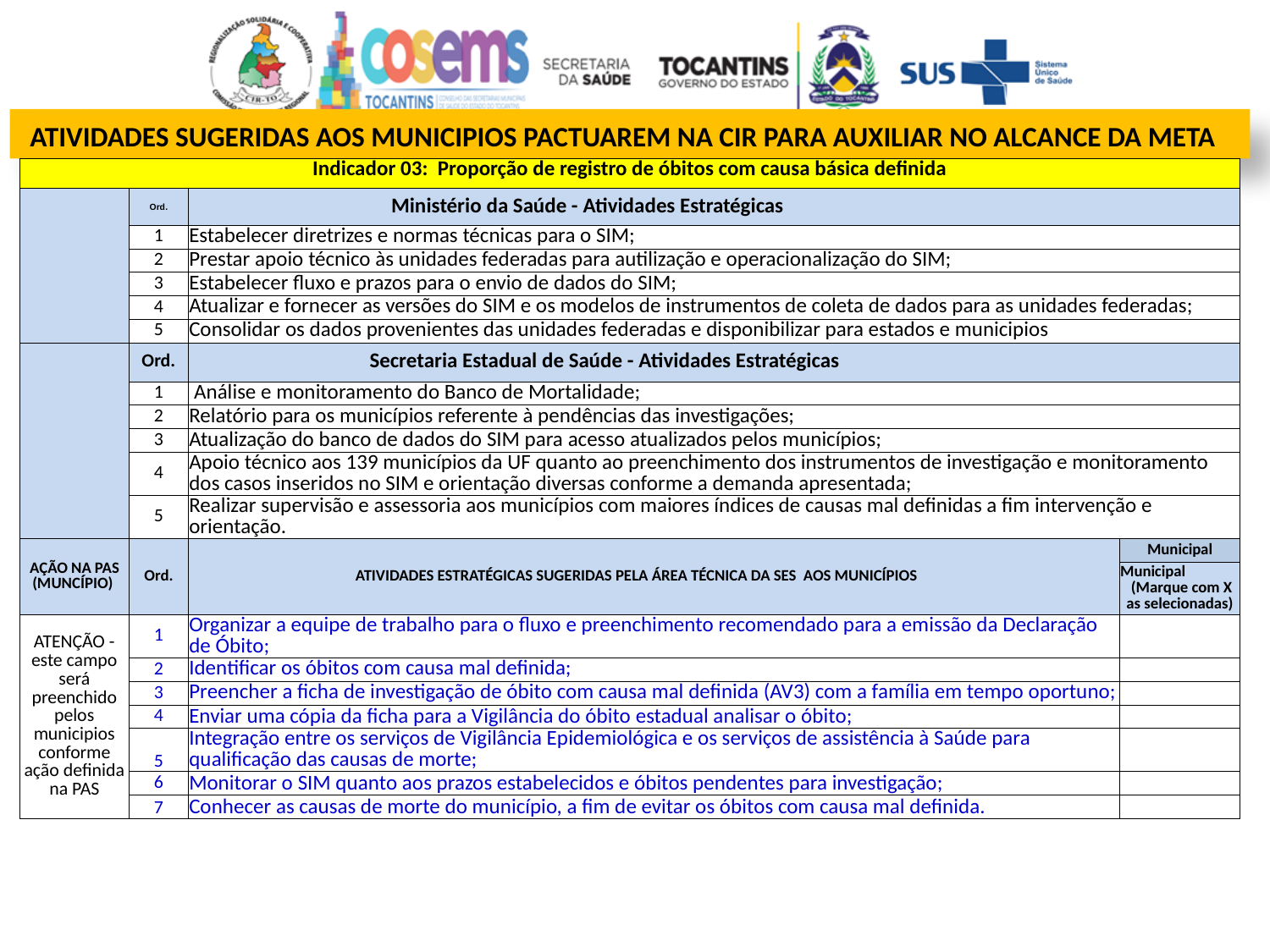

ATIVIDADES SUGERIDAS AOS MUNICIPIOS PACTUAREM NA CIR PARA AUXILIAR NO ALCANCE DA META
| Indicador 03: Proporção de registro de óbitos com causa básica definida |  |  |  |
| --- | --- | --- | --- |
|  | Ord. | Ministério da Saúde - Atividades Estratégicas |  |
|  | 1 | Estabelecer diretrizes e normas técnicas para o SIM; |  |
|  | 2 | Prestar apoio técnico às unidades federadas para autilização e operacionalização do SIM; |  |
|  | 3 | Estabelecer fluxo e prazos para o envio de dados do SIM; |  |
|  | 4 | Atualizar e fornecer as versões do SIM e os modelos de instrumentos de coleta de dados para as unidades federadas; |  |
|  | 5 | Consolidar os dados provenientes das unidades federadas e disponibilizar para estados e municipios |  |
|  | Ord. | Secretaria Estadual de Saúde - Atividades Estratégicas |  |
|  | 1 | Análise e monitoramento do Banco de Mortalidade; |  |
|  | 2 | Relatório para os municípios referente à pendências das investigações; |  |
|  | 3 | Atualização do banco de dados do SIM para acesso atualizados pelos municípios; |  |
|  | 4 | Apoio técnico aos 139 municípios da UF quanto ao preenchimento dos instrumentos de investigação e monitoramento dos casos inseridos no SIM e orientação diversas conforme a demanda apresentada; |  |
|  | 5 | Realizar supervisão e assessoria aos municípios com maiores índices de causas mal definidas a fim intervenção e orientação. |  |
| AÇÃO NA PAS (MUNCÍPIO) | Ord. | ATIVIDADES ESTRATÉGICAS SUGERIDAS PELA ÁREA TÉCNICA DA SES AOS MUNICÍPIOS | Municipal |
|  |  |  | Municipal (Marque com X as selecionadas) |
| ATENÇÃO -este campo será preenchido pelos municipios conforme ação definida na PAS | 1 | Organizar a equipe de trabalho para o fluxo e preenchimento recomendado para a emissão da Declaração de Óbito; |  |
|  | 2 | Identificar os óbitos com causa mal definida; |  |
|  | 3 | Preencher a ficha de investigação de óbito com causa mal definida (AV3) com a família em tempo oportuno; |  |
|  | 4 | Enviar uma cópia da ficha para a Vigilância do óbito estadual analisar o óbito; |  |
|  | 5 | Integração entre os serviços de Vigilância Epidemiológica e os serviços de assistência à Saúde para qualificação das causas de morte; |  |
|  | 6 | Monitorar o SIM quanto aos prazos estabelecidos e óbitos pendentes para investigação; |  |
|  | 7 | Conhecer as causas de morte do município, a fim de evitar os óbitos com causa mal definida. |  |